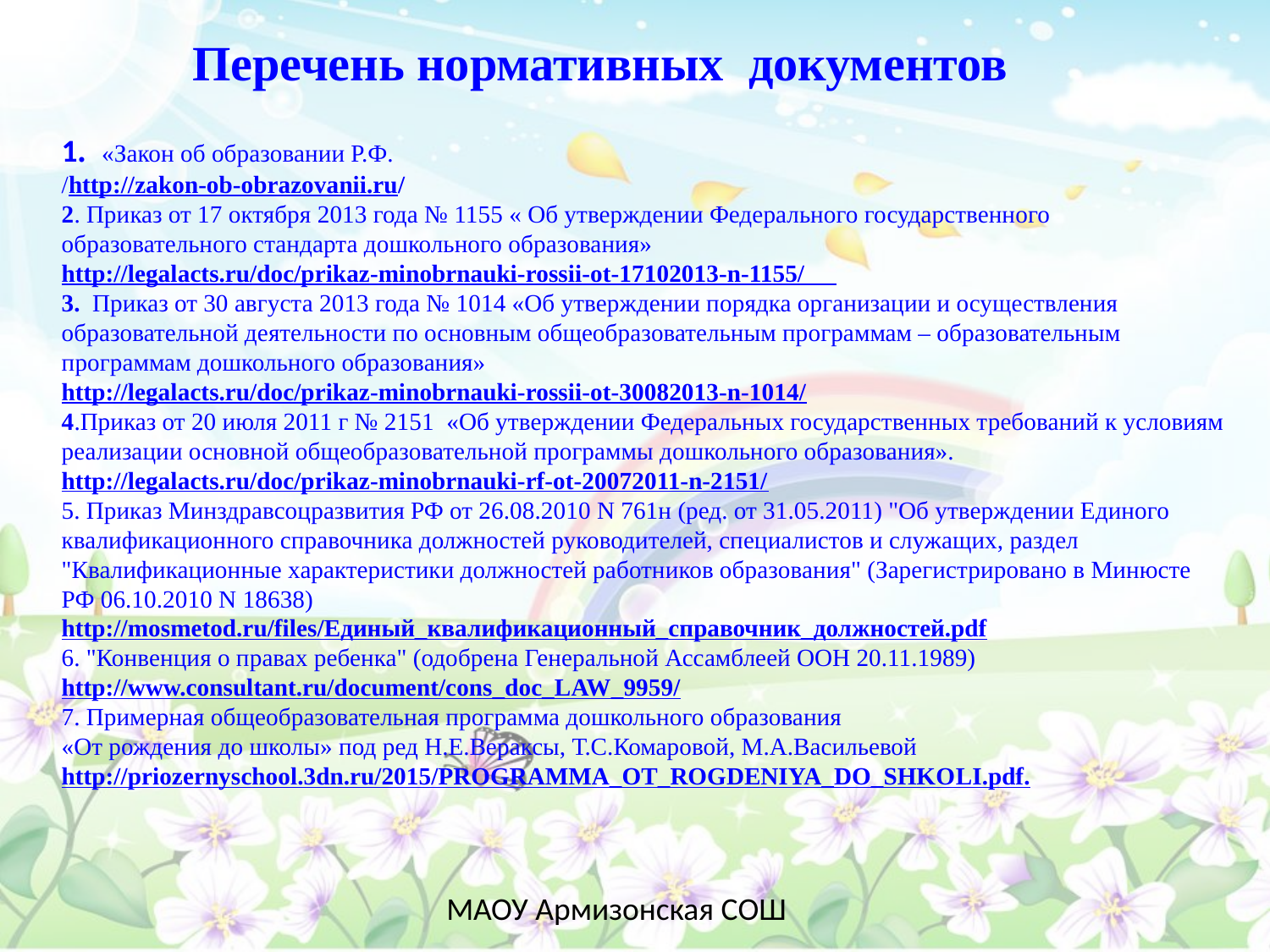

Перечень нормативных  документов
1.  «Закон об образовании Р.Ф.
/http://zakon-ob-obrazovanii.ru/
2. Приказ от 17 октября 2013 года № 1155 « Об утверждении Федерального государственного образовательного стандарта дошкольного образования» http://legalacts.ru/doc/prikaz-minobrnauki-rossii-ot-17102013-n-1155/
3.  Приказ от 30 августа 2013 года № 1014 «Об утверждении порядка организации и осуществления образовательной деятельности по основным общеобразовательным программам – образовательным программам дошкольного образования»
http://legalacts.ru/doc/prikaz-minobrnauki-rossii-ot-30082013-n-1014/
4.Приказ от 20 июля 2011 г № 2151  «Об утверждении Федеральных государственных требований к условиям реализации основной общеобразовательной программы дошкольного образования».
http://legalacts.ru/doc/prikaz-minobrnauki-rf-ot-20072011-n-2151/
5. Приказ Минздравсоцразвития РФ от 26.08.2010 N 761н (ред. от 31.05.2011) "Об утверждении Единого квалификационного справочника должностей руководителей, специалистов и служащих, раздел "Квалификационные характеристики должностей работников образования" (Зарегистрировано в Минюсте РФ 06.10.2010 N 18638)
http://mosmetod.ru/files/Единый_квалификационный_справочник_должностей.pdf
6. "Конвенция о правах ребенка" (одобрена Генеральной Ассамблеей ООН 20.11.1989)
http://www.consultant.ru/document/cons_doc_LAW_9959/
7. Примерная общеобразовательная программа дошкольного образования
«От рождения до школы» под ред Н.Е.Вераксы, Т.С.Комаровой, М.А.Васильевой
http://priozernyschool.3dn.ru/2015/PROGRAMMA_OT_ROGDENIYA_DO_SHKOLI.pdf.

МАОУ Армизонская СОШ